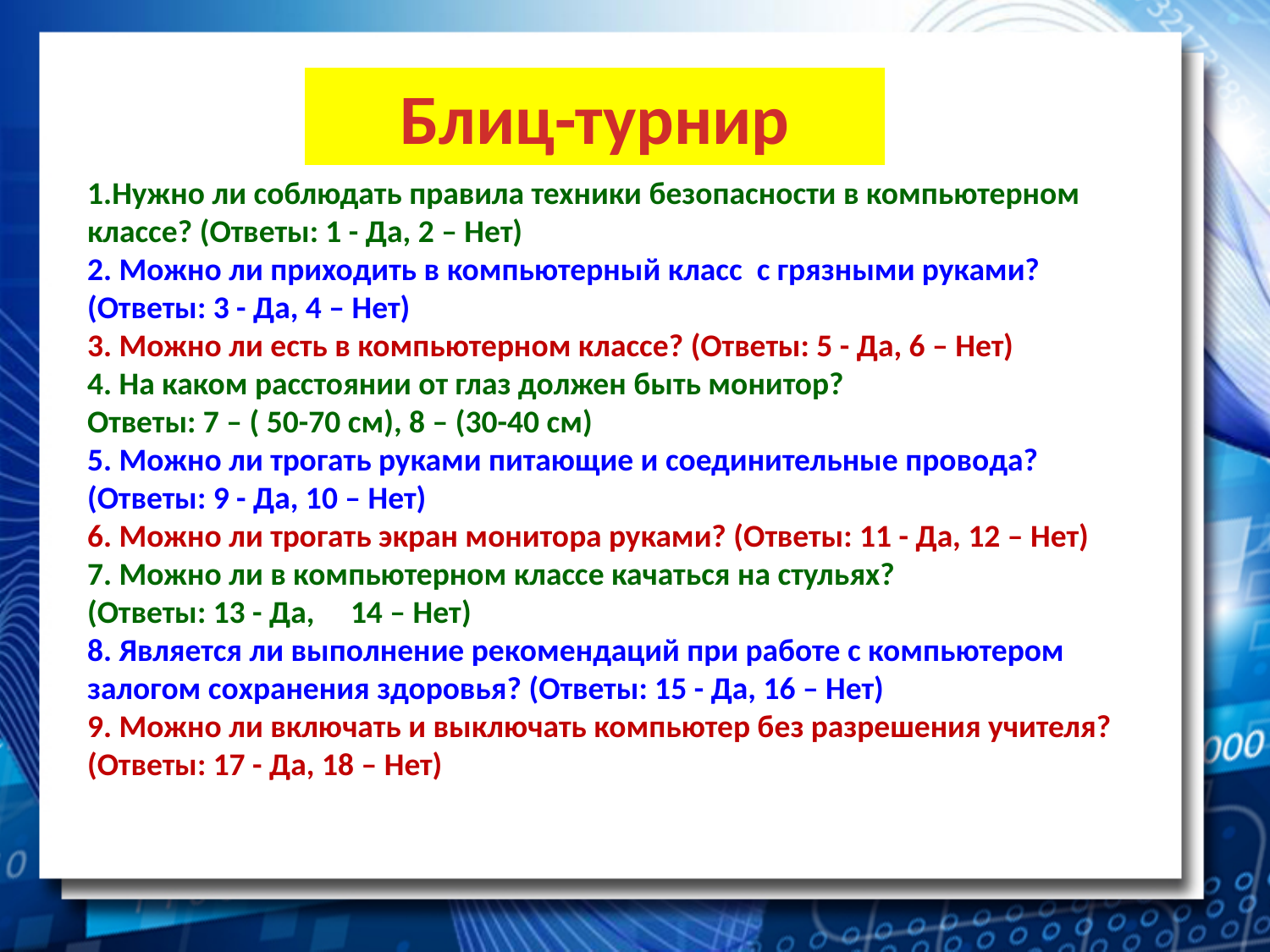

Блиц-турнир
1.Нужно ли соблюдать правила техники безопасности в компьютерном классе? (Ответы: 1 - Да, 2 – Нет)
2. Можно ли приходить в компьютерный класс  с грязными руками? (Ответы: 3 - Да, 4 – Нет)
3. Можно ли есть в компьютерном классе? (Ответы: 5 - Да, 6 – Нет)
4. На каком расстоянии от глаз должен быть монитор?
Ответы: 7 – ( 50-70 см), 8 – (30-40 см)
5. Можно ли трогать руками питающие и соединительные провода? (Ответы: 9 - Да, 10 – Нет)
6. Можно ли трогать экран монитора руками? (Ответы: 11 - Да, 12 – Нет)
7. Можно ли в компьютерном классе качаться на стульях?
(Ответы: 13 - Да,     14 – Нет)
8. Является ли выполнение рекомендаций при работе с компьютером залогом сохранения здоровья? (Ответы: 15 - Да, 16 – Нет)
9. Можно ли включать и выключать компьютер без разрешения учителя?
(Ответы: 17 - Да, 18 – Нет)